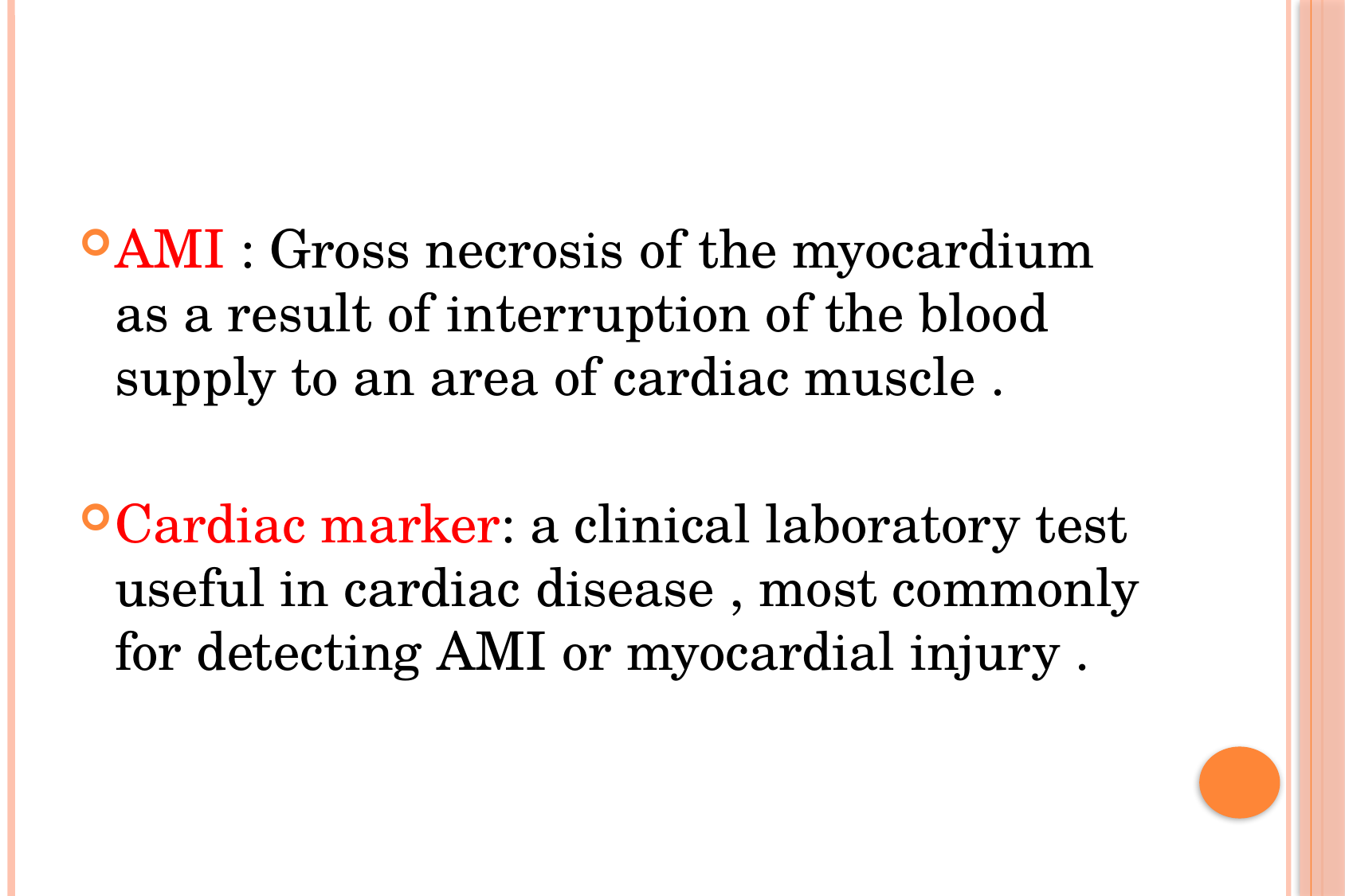

#
AMI : Gross necrosis of the myocardium as a result of interruption of the blood supply to an area of cardiac muscle .

Cardiac marker: a clinical laboratory test useful in cardiac disease , most commonly for detecting AMI or myocardial injury .